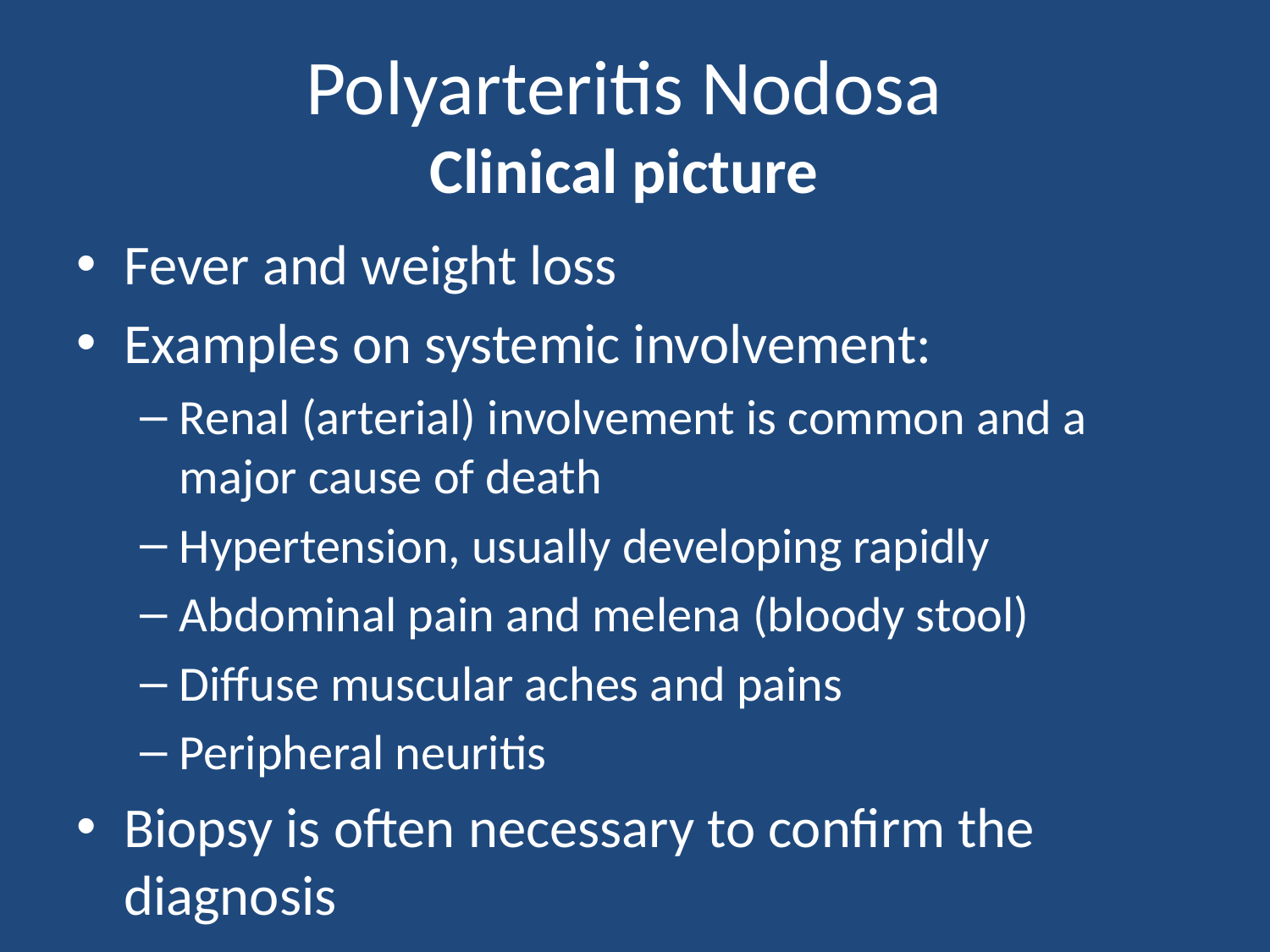

# Polyarteritis Nodosa Clinical picture
Fever and weight loss
Examples on systemic involvement:
Renal (arterial) involvement is common and a major cause of death
Hypertension, usually developing rapidly
Abdominal pain and melena (bloody stool)
Diffuse muscular aches and pains
Peripheral neuritis
Biopsy is often necessary to confirm the diagnosis